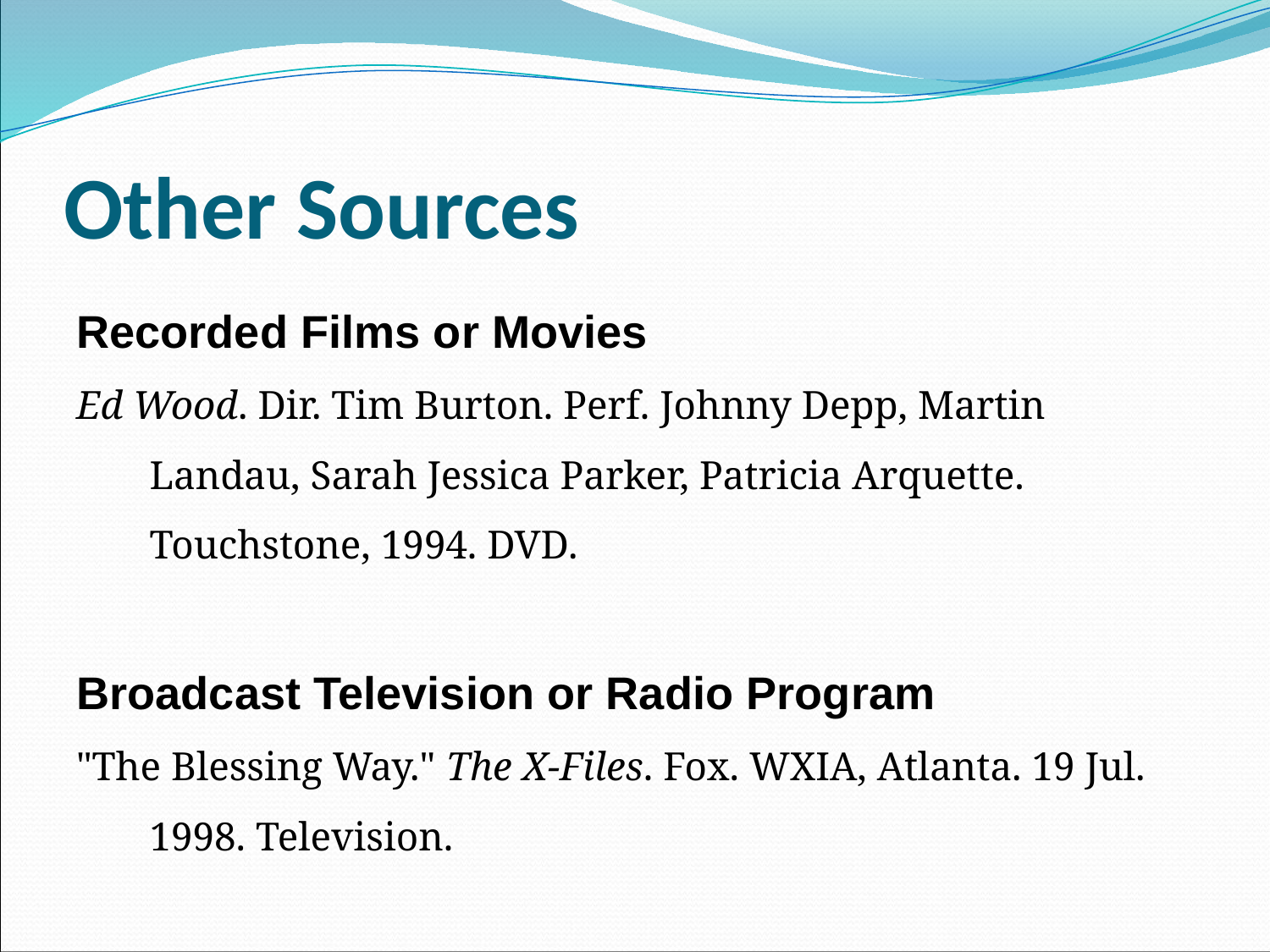

# Other Sources
Recorded Films or Movies
Ed Wood. Dir. Tim Burton. Perf. Johnny Depp, Martin Landau, Sarah Jessica Parker, Patricia Arquette. Touchstone, 1994. DVD.

Broadcast Television or Radio Program
"The Blessing Way." The X-Files. Fox. WXIA, Atlanta. 19 Jul. 1998. Television.